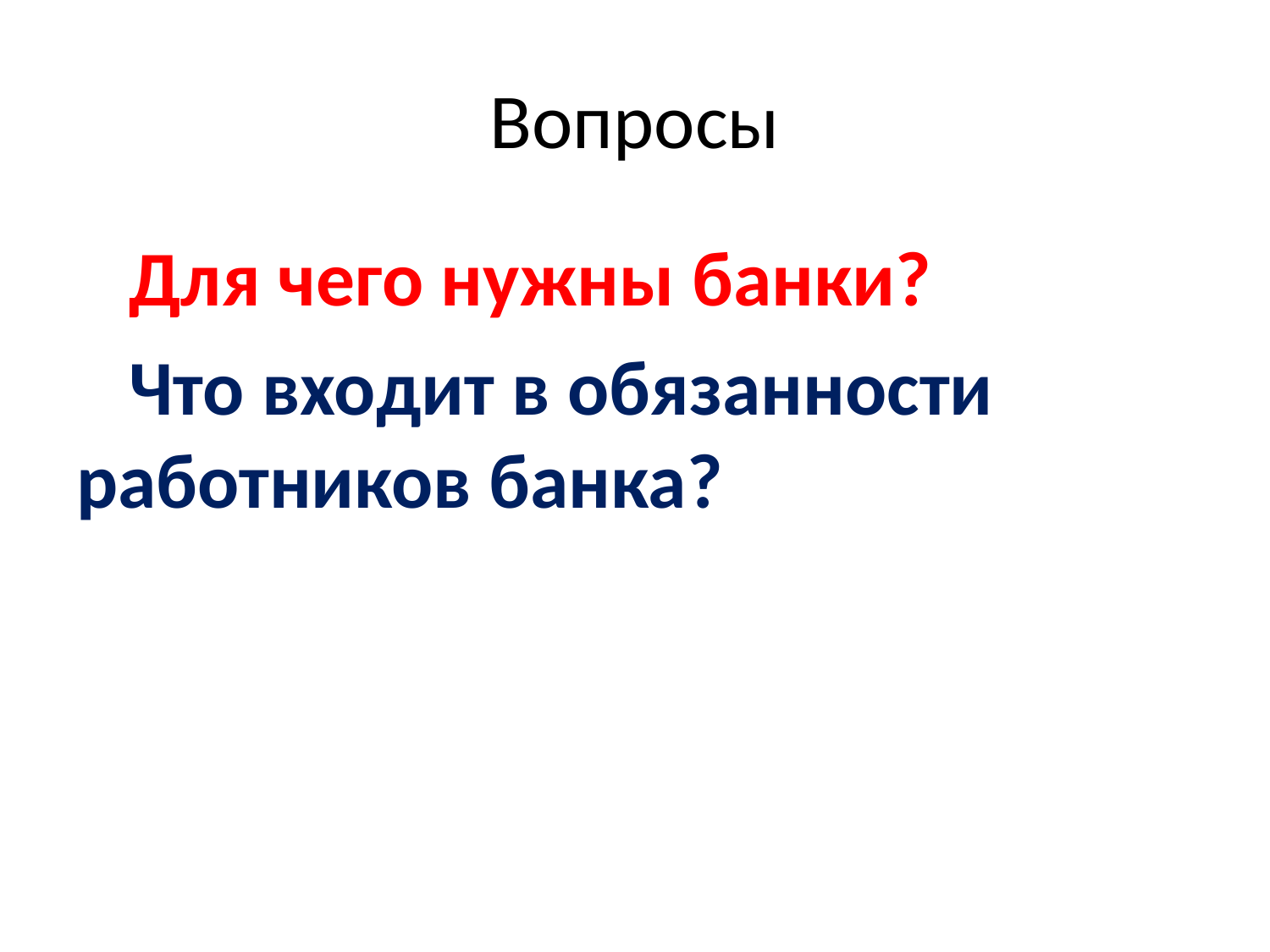

# Вопросы
   Для чего нужны банки?
   Что входит в обязанности  работников банка?